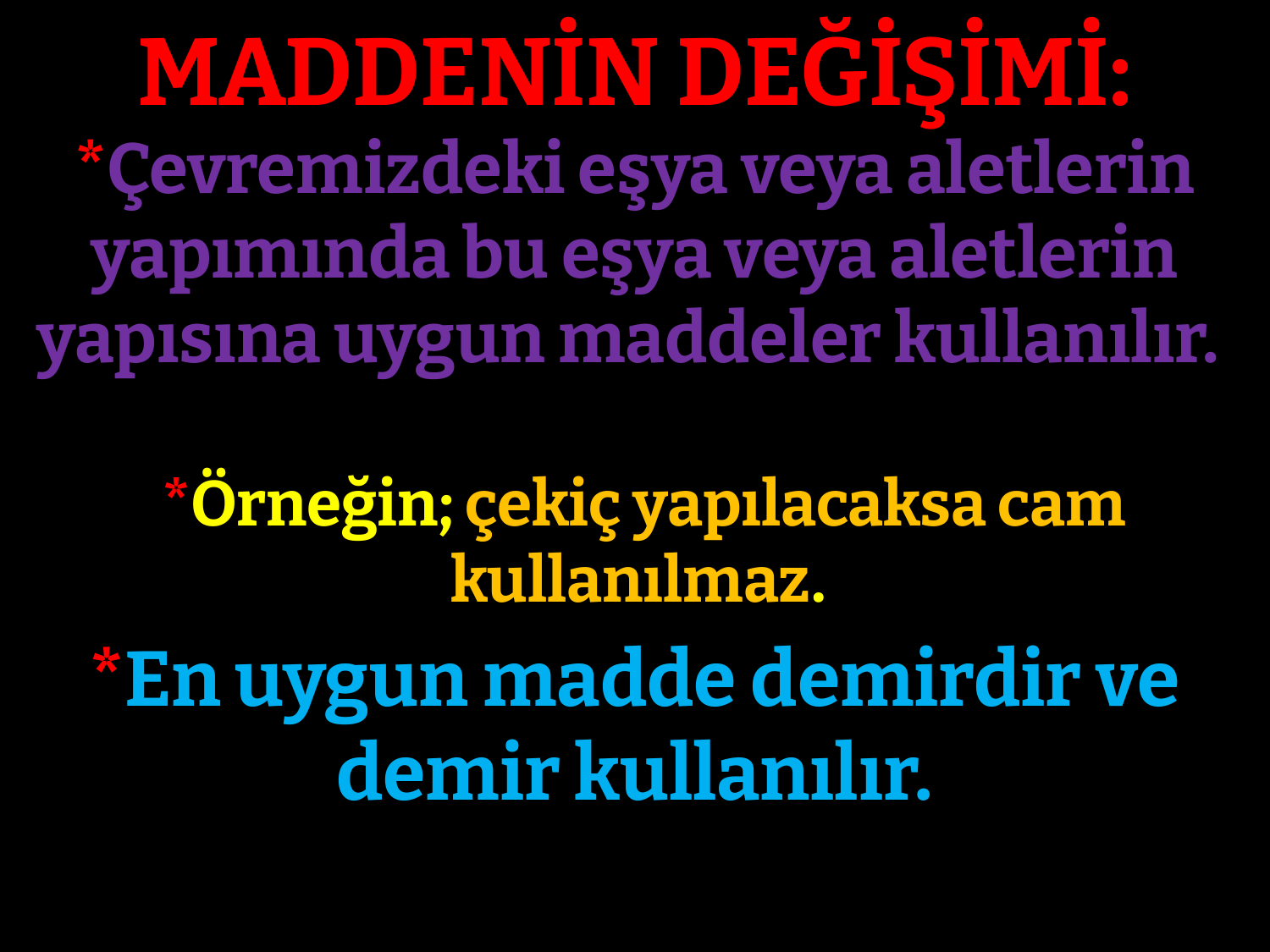

MADDENİN DEĞİŞİMİ:
*Çevremizdeki eşya veya aletlerin yapımında bu eşya veya aletlerin yapısına uygun maddeler kullanılır.
#
*Örneğin; çekiç yapılacaksa cam kullanılmaz.
*En uygun madde demirdir ve demir kullanılır.